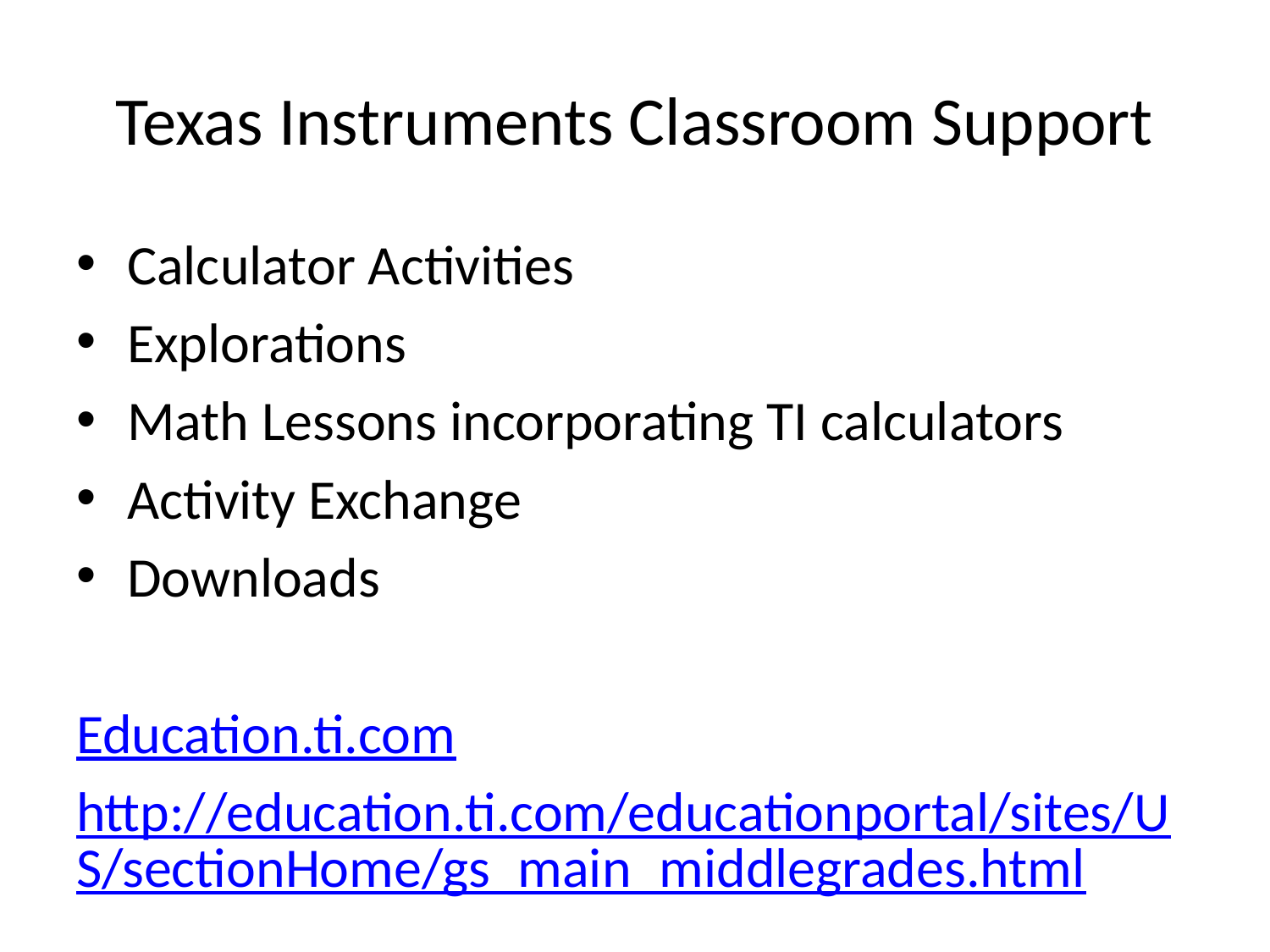

# Texas Instruments Classroom Support
Calculator Activities
Explorations
Math Lessons incorporating TI calculators
Activity Exchange
Downloads

Education.ti.com
http://education.ti.com/educationportal/sites/US/sectionHome/gs_main_middlegrades.html